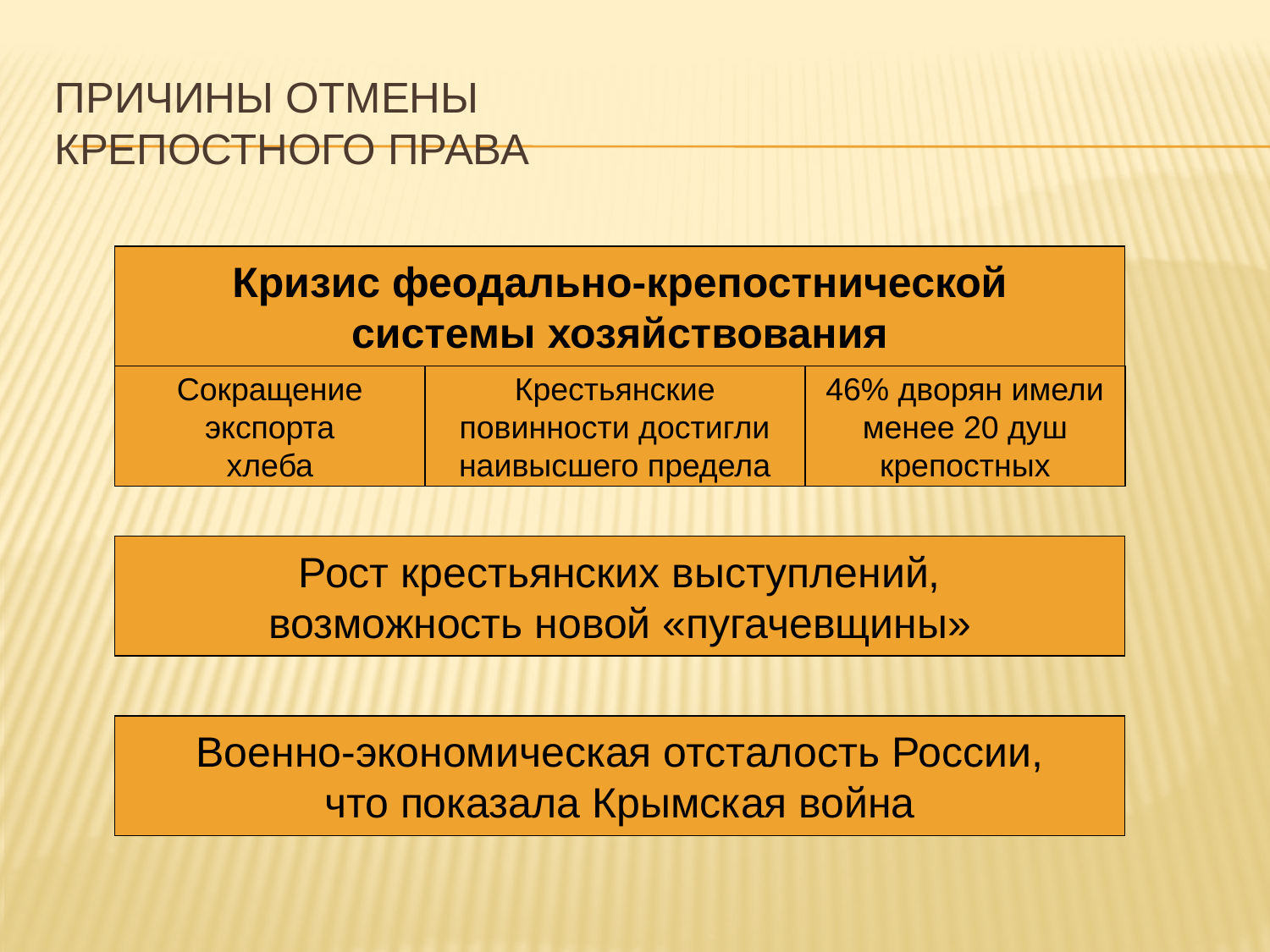

# Причины отмены крепостного права
Кризис феодально-крепостнической
системы хозяйствования
Сокращение
экспорта
хлеба
Крестьянские
повинности достигли
наивысшего предела
46% дворян имели
менее 20 душ
крепостных
Рост крестьянских выступлений,
возможность новой «пугачевщины»
Военно-экономическая отсталость России,
что показала Крымская война